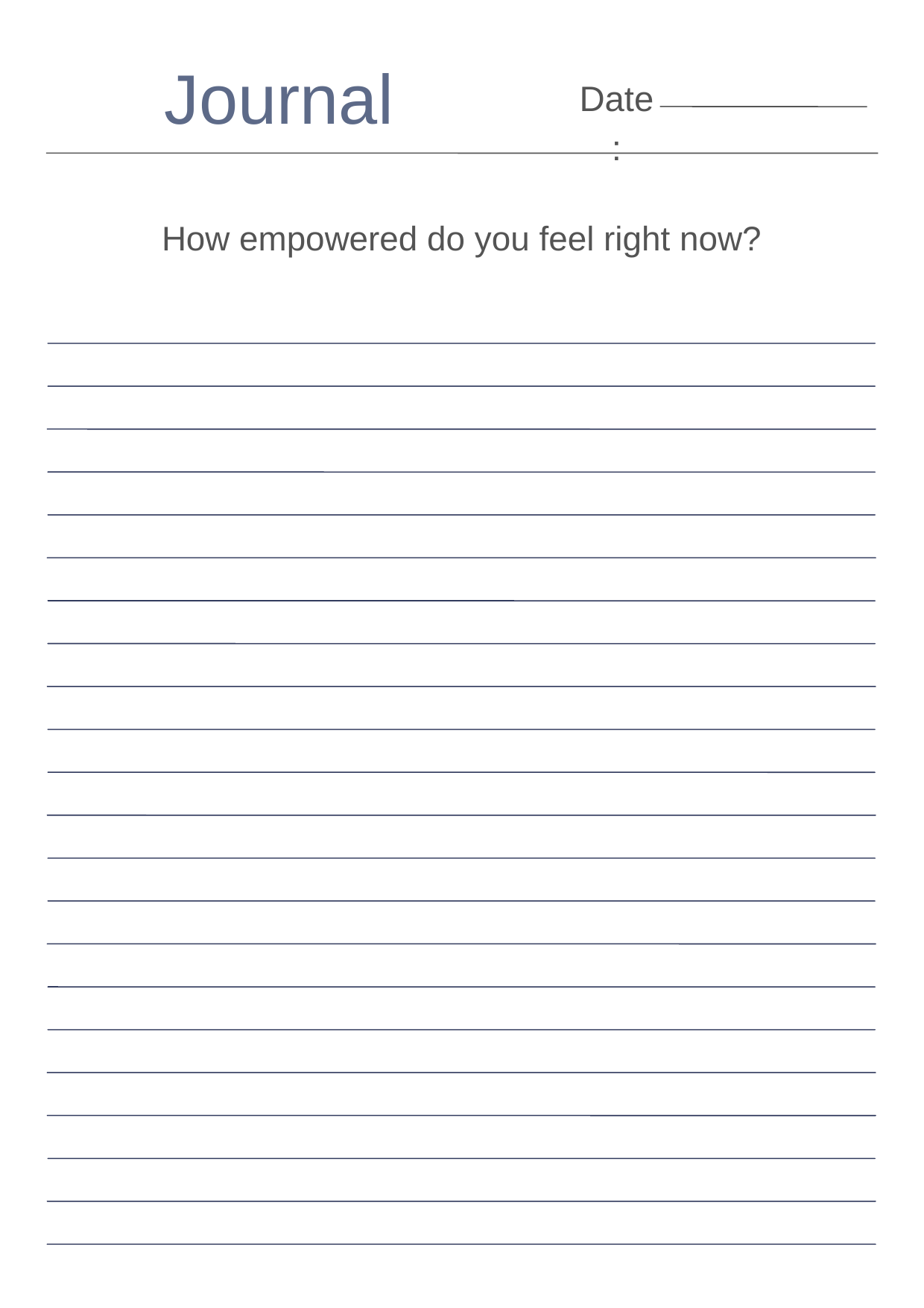

Journal
Date:

How empowered do you feel right now?